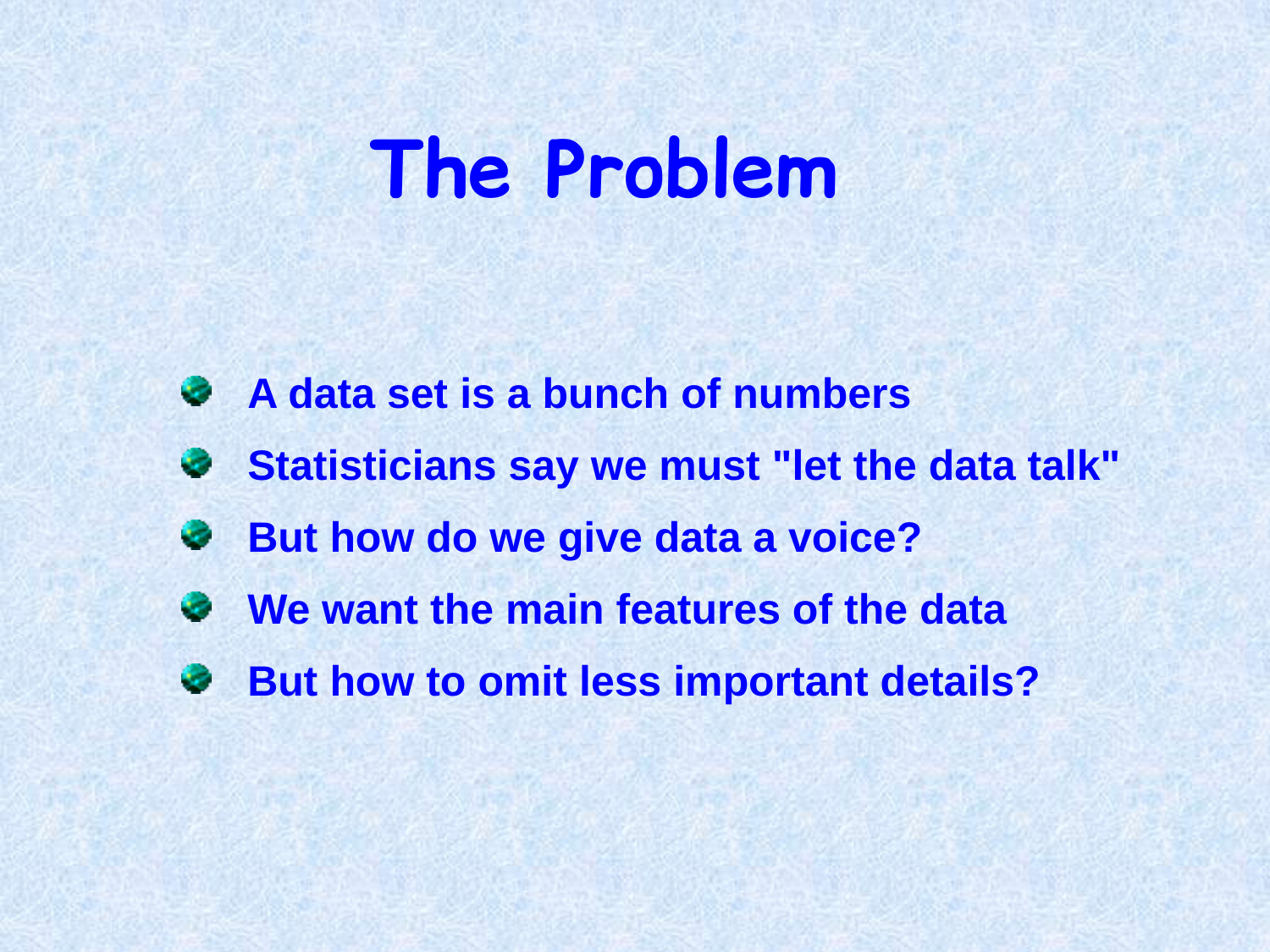

# The Problem
   A data set is a bunch of numbers
   Statisticians say we must "let the data talk"
   But how do we give data a voice?
   We want the main features of the data
   But how to omit less important details?